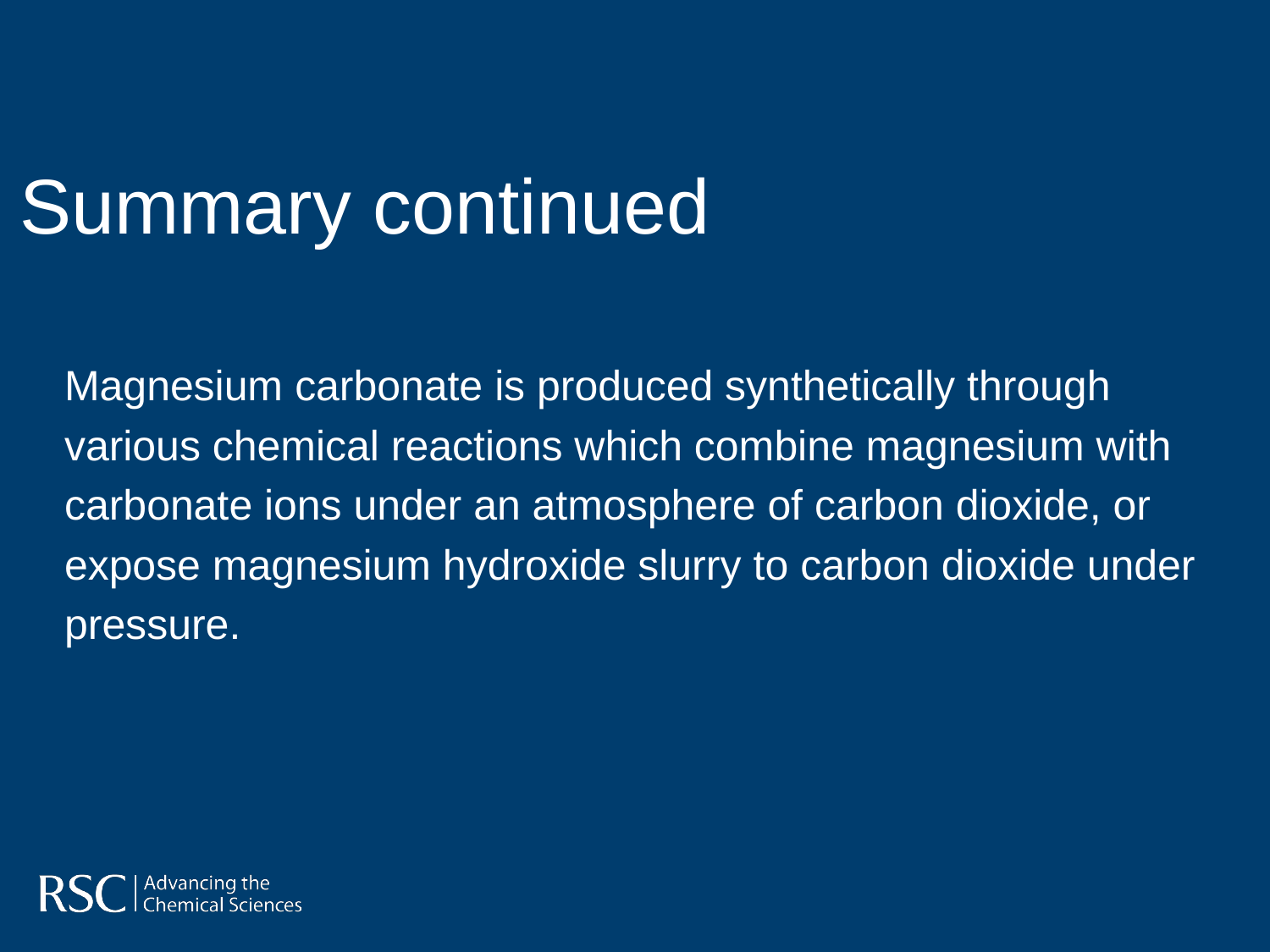

Summary continued

Magnesium carbonate is produced synthetically through
various chemical reactions which combine magnesium with
carbonate ions under an atmosphere of carbon dioxide, or
expose magnesium hydroxide slurry to carbon dioxide under
pressure.